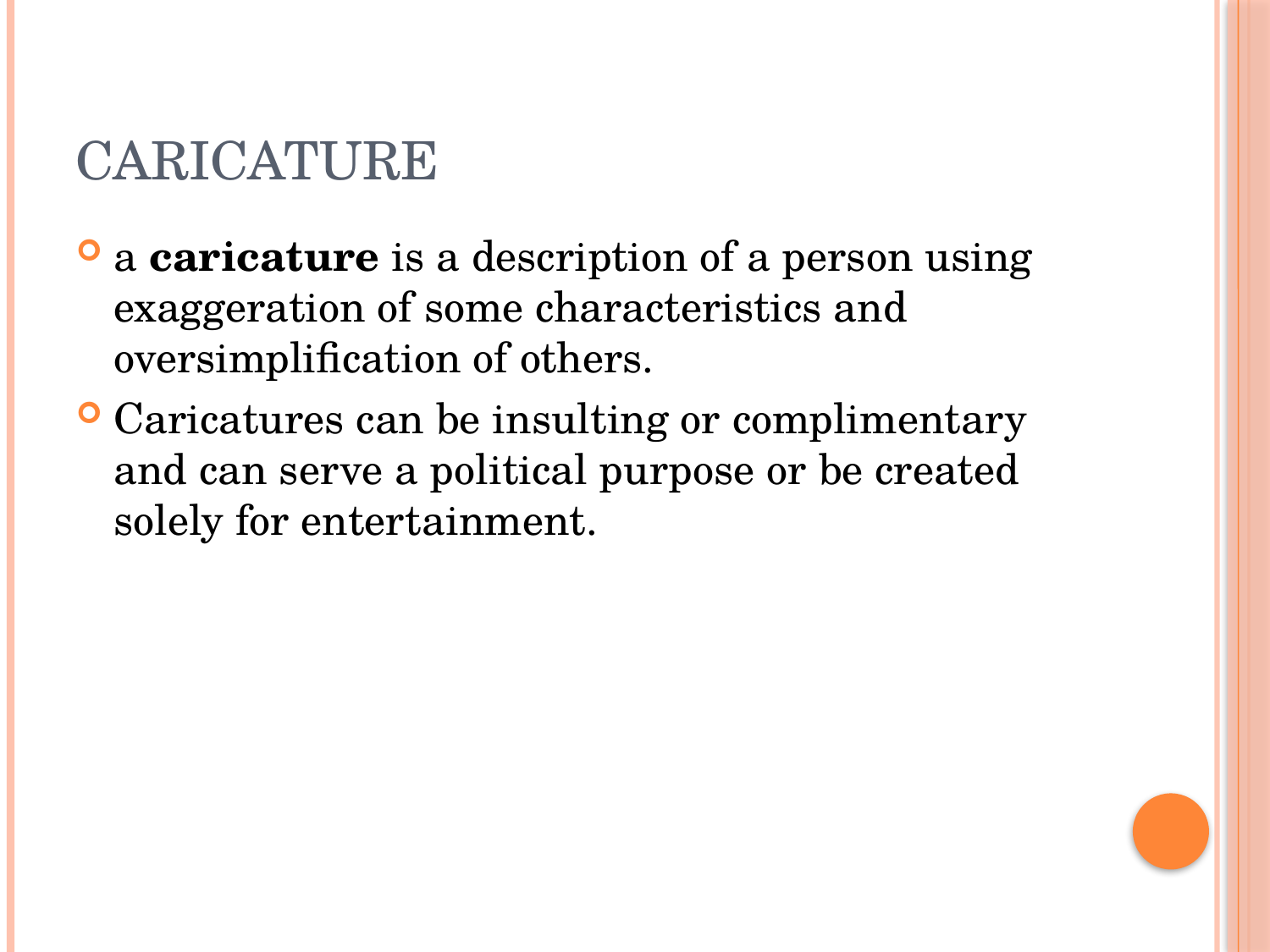

# Caricature
a caricature is a description of a person using exaggeration of some characteristics and oversimplification of others.
Caricatures can be insulting or complimentary and can serve a political purpose or be created solely for entertainment.